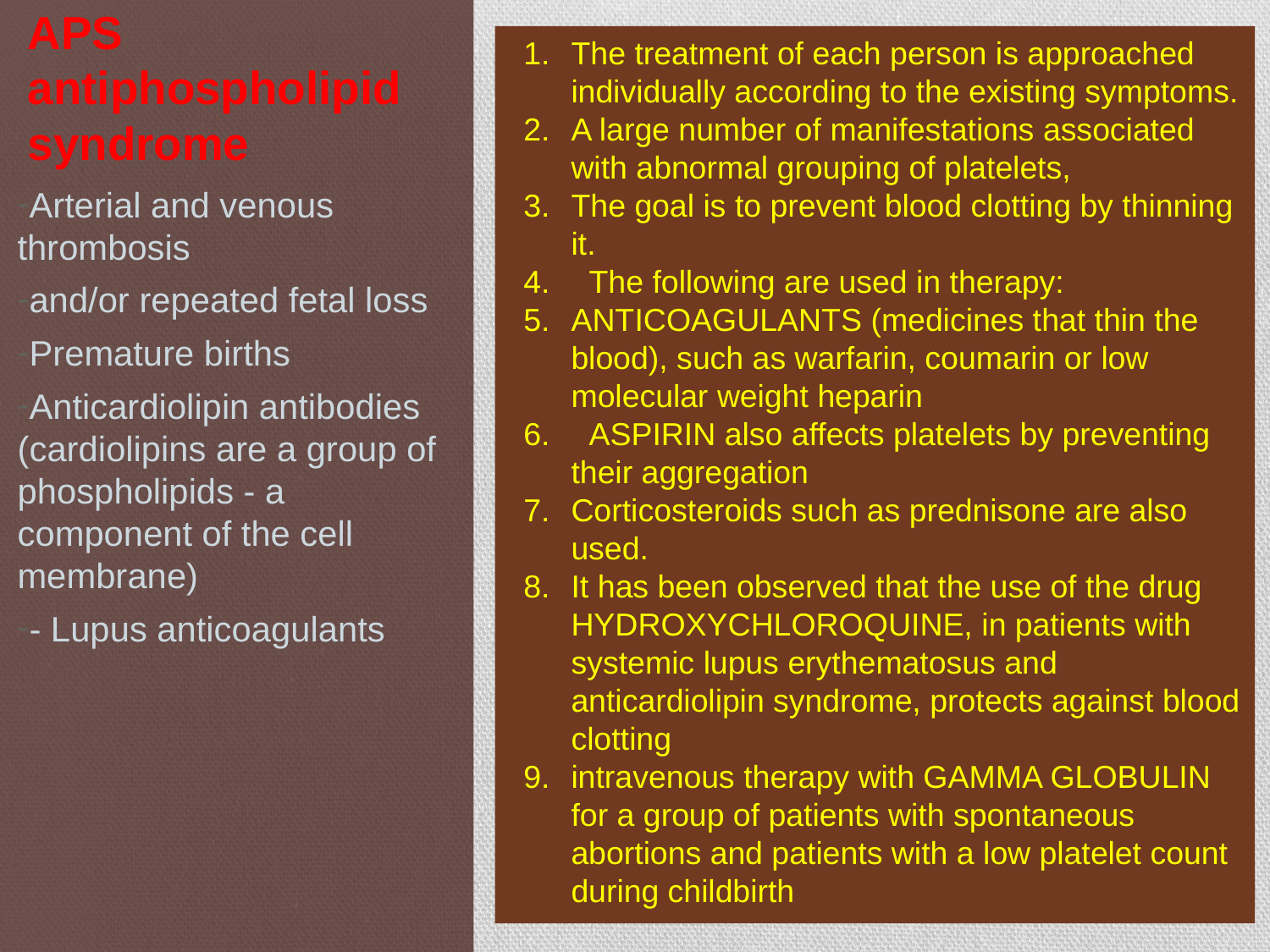

# APS antiphospholipid syndrome
The treatment of each person is approached individually according to the existing symptoms.
A large number of manifestations associated with abnormal grouping of platelets,
The goal is to prevent blood clotting by thinning it.
  The following are used in therapy:
ANTICOAGULANTS (medicines that thin the blood), such as warfarin, coumarin or low molecular weight heparin
  ASPIRIN also affects platelets by preventing their aggregation
Corticosteroids such as prednisone are also used.
It has been observed that the use of the drug HYDROXYCHLOROQUINE, in patients with systemic lupus erythematosus and anticardiolipin syndrome, protects against blood clotting
intravenous therapy with GAMMA GLOBULIN for a group of patients with spontaneous abortions and patients with a low platelet count during childbirth

Arterial and venous thrombosis
and/or repeated fetal loss
Premature births
Anticardiolipin antibodies (cardiolipins are a group of phospholipids - a component of the cell membrane)
- Lupus anticoagulants